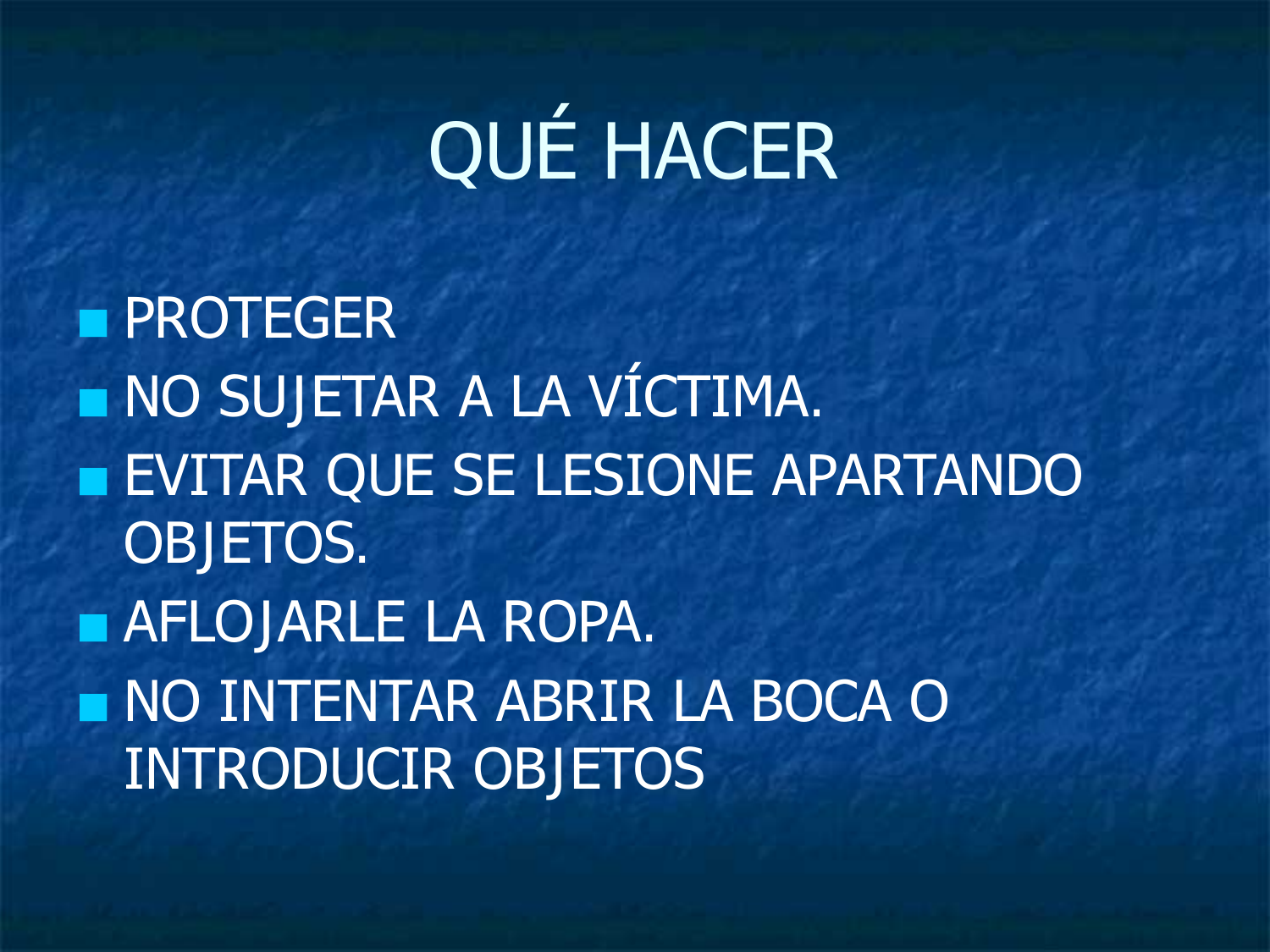

# QUÉ HACER
PROTEGER
NO SUJETAR A LA VÍCTIMA.
EVITAR QUE SE LESIONE APARTANDO OBJETOS.
AFLOJARLE LA ROPA.
NO INTENTAR ABRIR LA BOCA O INTRODUCIR OBJETOS